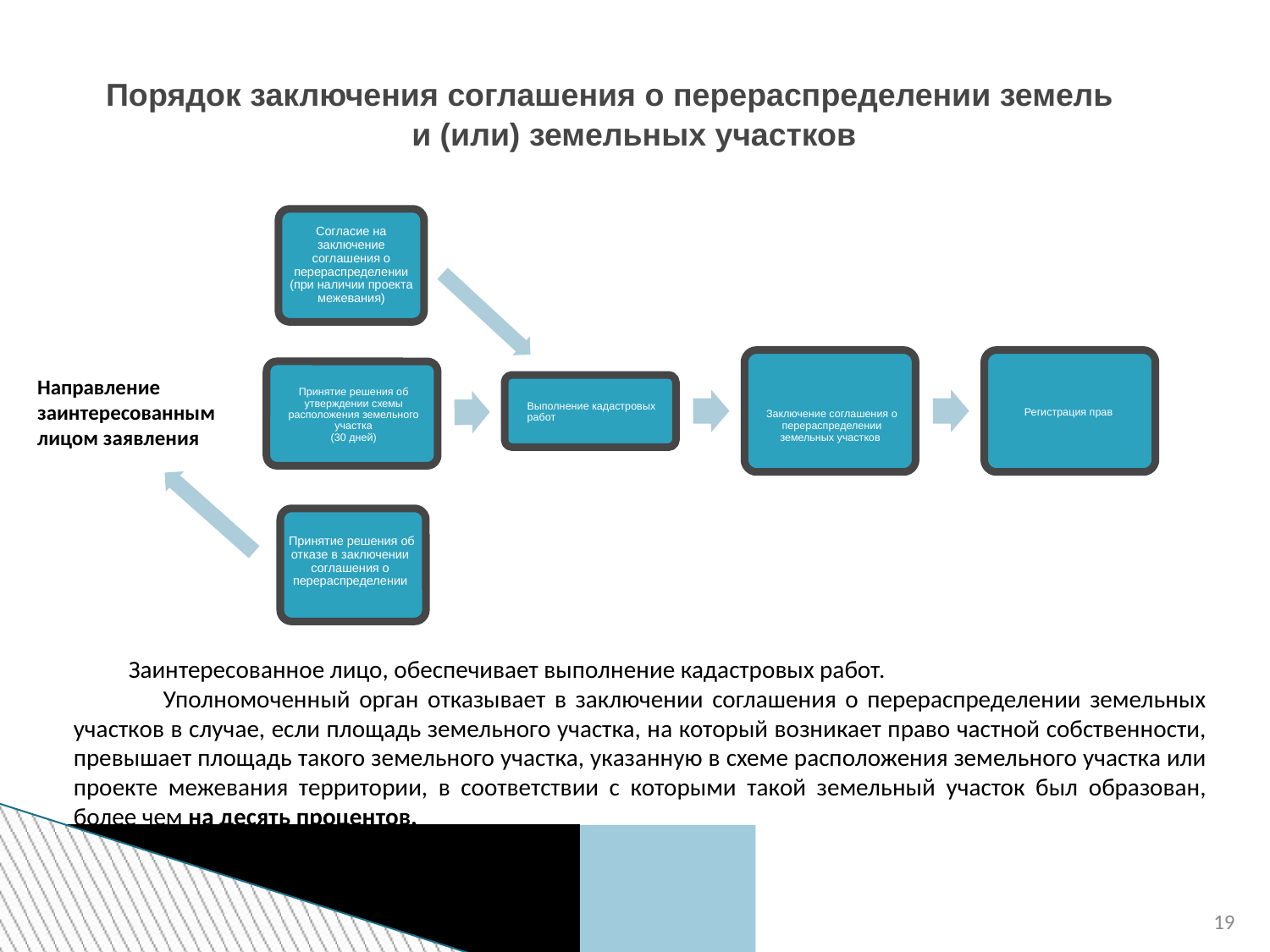

Порядок заключения соглашения о перераспределении земель
и (или) земельных участков

Согласие на заключение соглашения о перераспределении (при наличии проекта межевания)

Заключение соглашения о перераспределении земельных участков

Регистрация прав

Принятие решения об утверждении схемы расположения земельного участка
(30 дней)
Направление заинтересованным лицом заявления
Выполнение кадастровых работ   предварительном

 Принятие решения об отказе в заключении соглашения о перераспределении

          Заинтересованное лицо, обеспечивает выполнение кадастровых работ.
          Уполномоченный орган отказывает в заключении соглашения о перераспределении земельных участков в случае, если площадь земельного участка, на который возникает право частной собственности, превышает площадь такого земельного участка, указанную в схеме расположения земельного участка или проекте межевания территории, в соответствии с которыми такой земельный участок был образован, более чем на десять процентов.
19